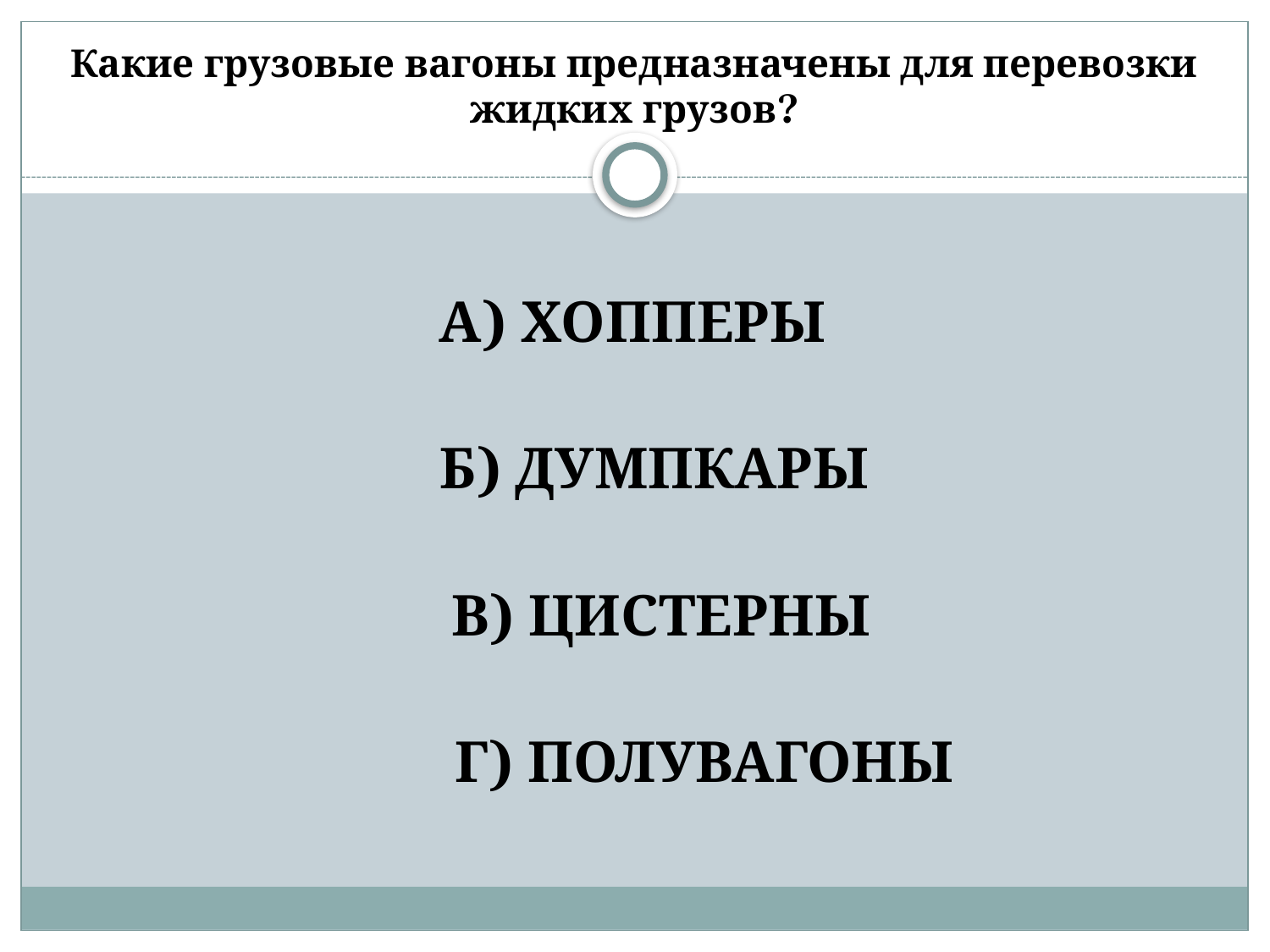

# Какие грузовые вагоны предназначены для перевозки жидких грузов?
А) ХОППЕРЫ
    Б) ДУМПКАРЫ
    В) ЦИСТЕРНЫ
          Г) ПОЛУВАГОНЫ